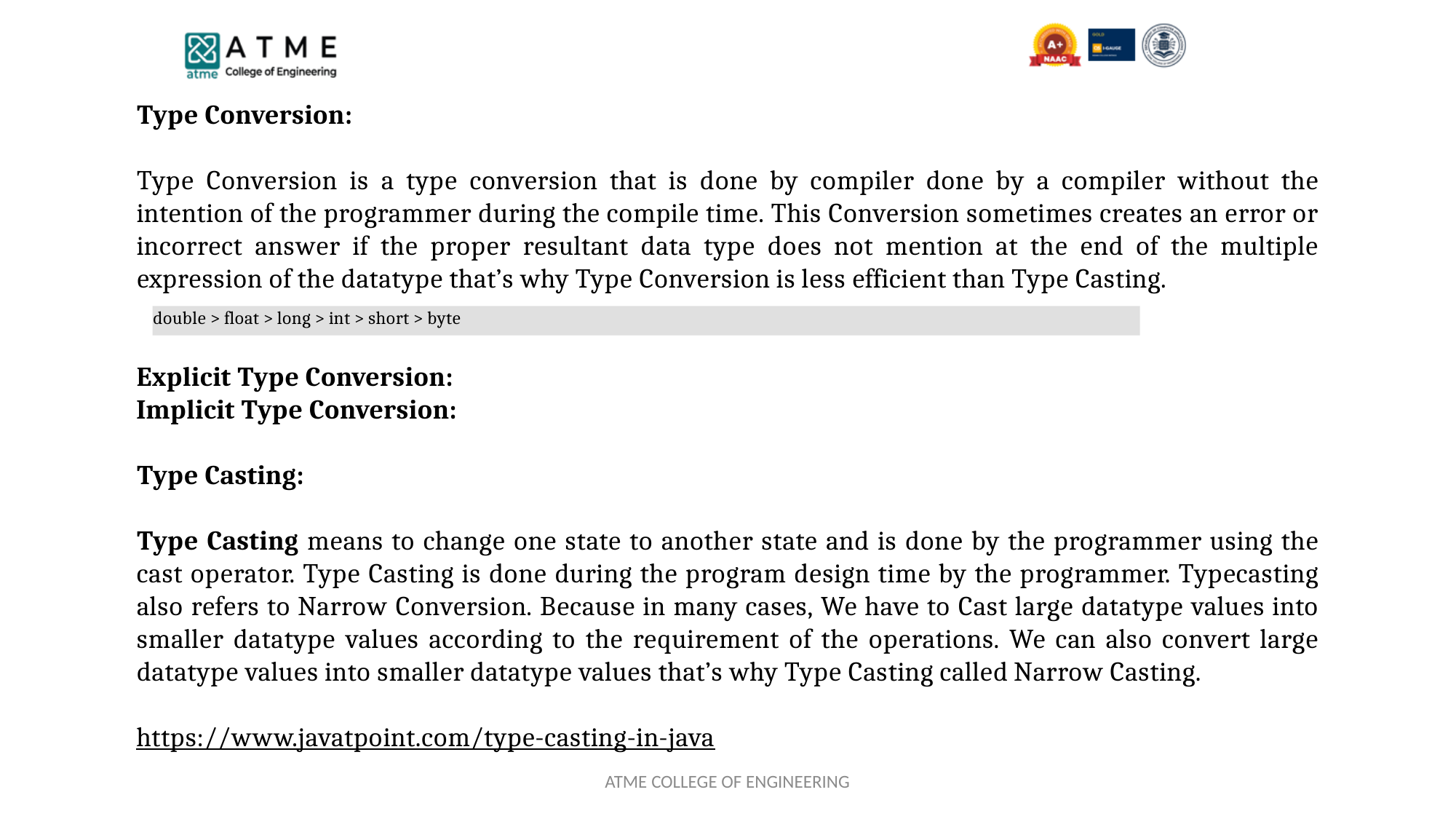

Type Conversion:

Type Conversion is a type conversion that is done by compiler done by a compiler without the intention of the programmer during the compile time. This Conversion sometimes creates an error or incorrect answer if the proper resultant data type does not mention at the end of the multiple expression of the datatype that’s why Type Conversion is less efficient than Type Casting.

Explicit Type Conversion:
Implicit Type Conversion:

Type Casting:

Type Casting means to change one state to another state and is done by the programmer using the cast operator. Type Casting is done during the program design time by the programmer. Typecasting also refers to Narrow Conversion. Because in many cases, We have to Cast large datatype values into smaller datatype values according to the requirement of the operations. We can also convert large datatype values into smaller datatype values that’s why Type Casting called Narrow Casting.

https://www.javatpoint.com/type-casting-in-java
double > float > long > int > short > byte
ATME COLLEGE OF ENGINEERING